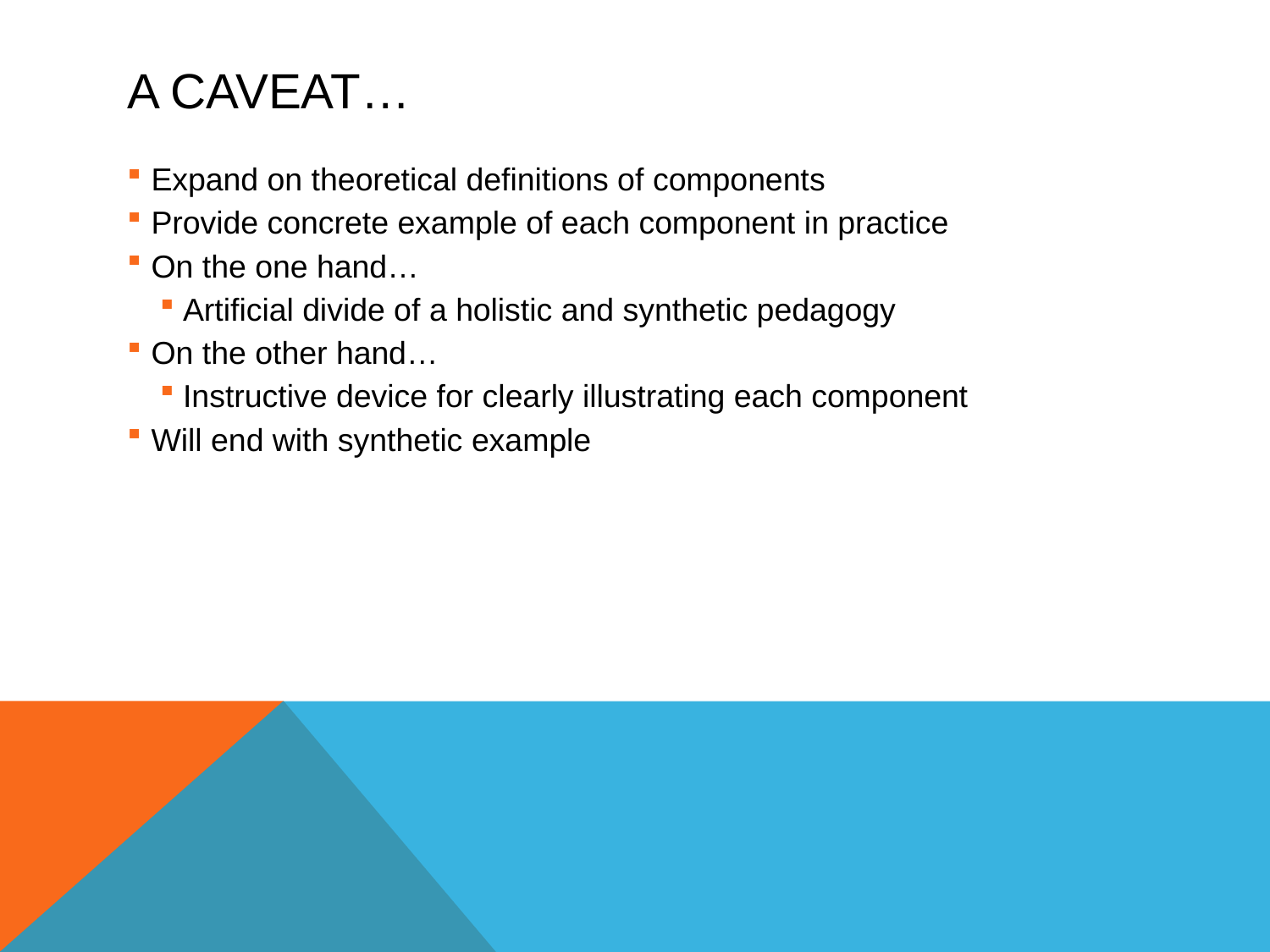

# a caveat…
Expand on theoretical definitions of components
Provide concrete example of each component in practice
On the one hand…
Artificial divide of a holistic and synthetic pedagogy
On the other hand…
Instructive device for clearly illustrating each component
Will end with synthetic example